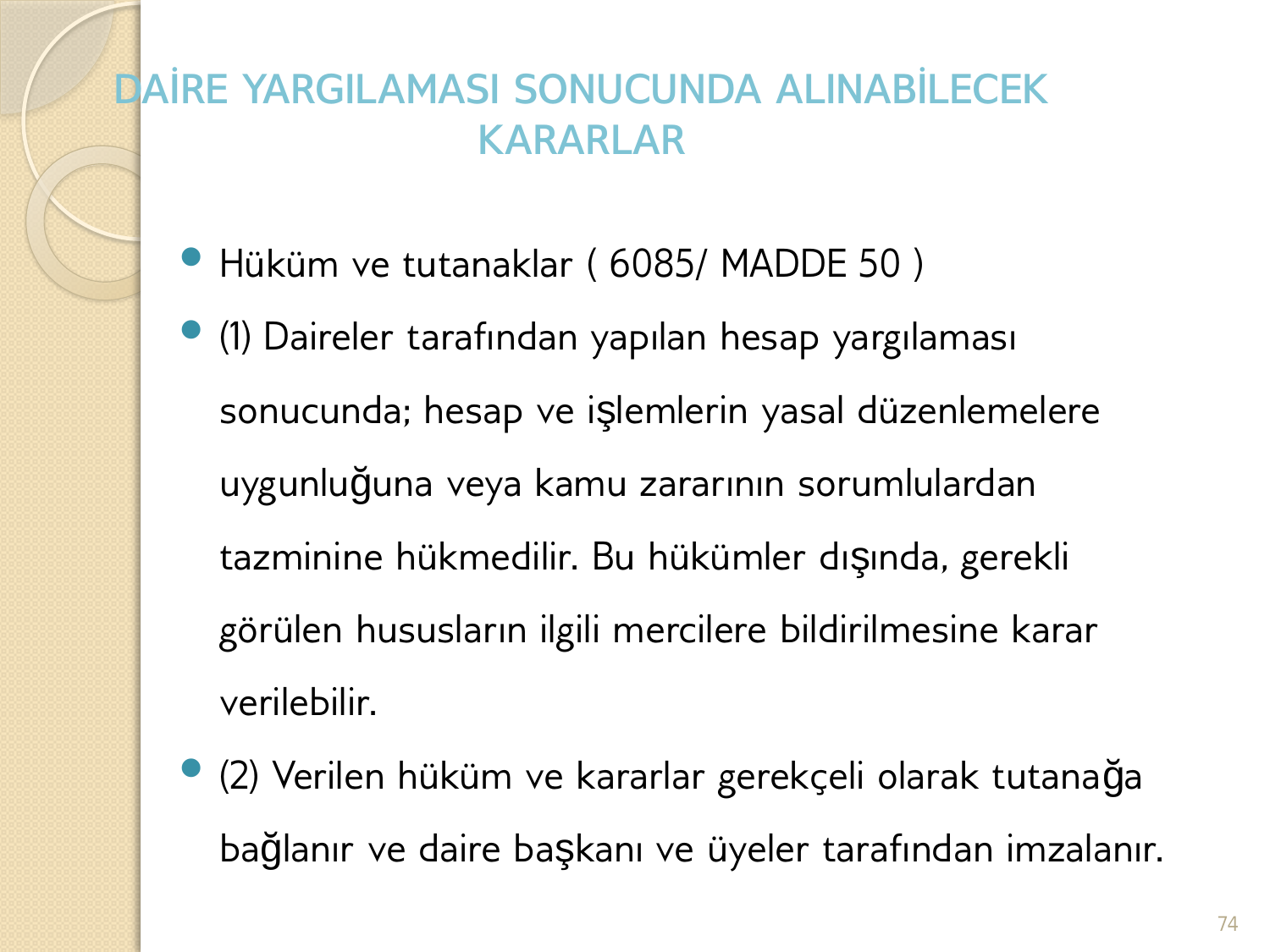

# DAİRE YARGILAMASI SONUCUNDA ALINABİLECEK KARARLAR
Hüküm ve tutanaklar ( 6085/ MADDE 50 )
(1) Daireler tarafından yapılan hesap yargılaması sonucunda; hesap ve işlemlerin yasal düzenlemelere uygunluğuna veya kamu zararının sorumlulardan tazminine hükmedilir. Bu hükümler dışında, gerekli görülen hususların ilgili mercilere bildirilmesine karar verilebilir.
(2) Verilen hüküm ve kararlar gerekçeli olarak tutanağa bağlanır ve daire başkanı ve üyeler tarafından imzalanır.

74